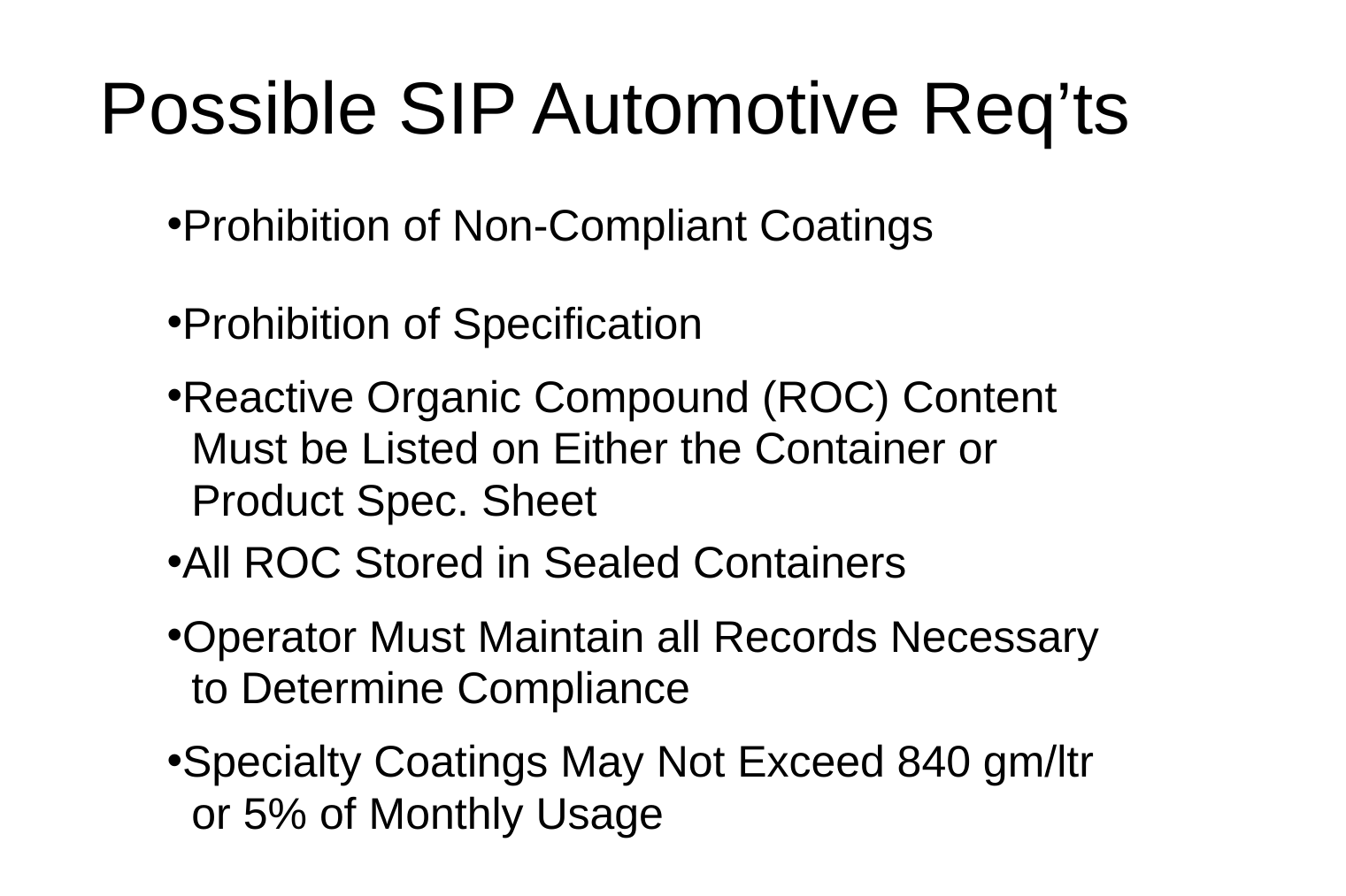

# Possible SIP Automotive Req’ts
Prohibition of Non-Compliant Coatings
Prohibition of Specification
Reactive Organic Compound (ROC) Content
  Must be Listed on Either the Container or
  Product Spec. Sheet
All ROC Stored in Sealed Containers
Operator Must Maintain all Records Necessary
  to Determine Compliance
Specialty Coatings May Not Exceed 840 gm/ltr
  or 5% of Monthly Usage